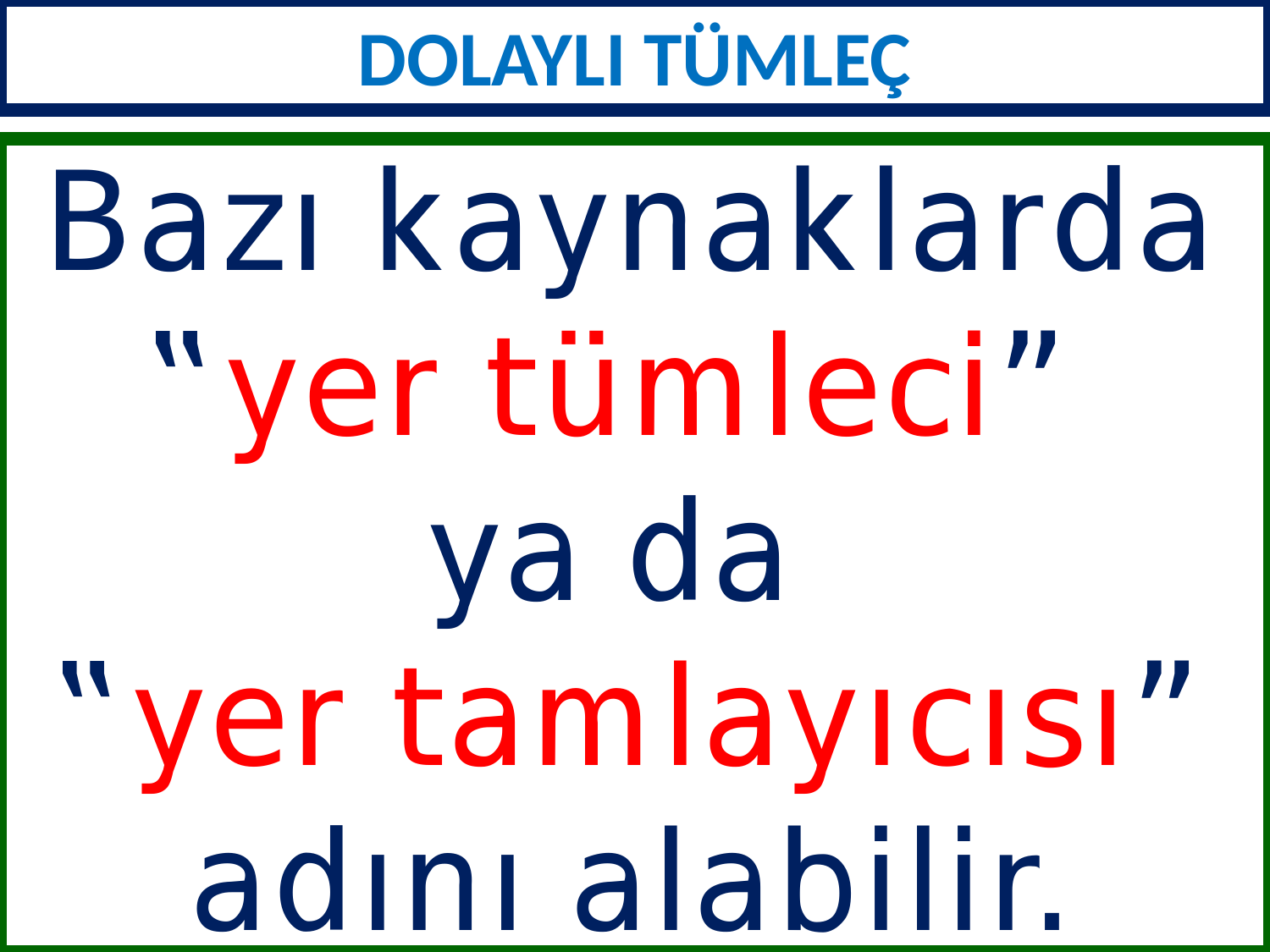

DOLAYLI TÜMLEÇ
Bazı kaynaklarda “yer tümleci”
ya da
“yer tamlayıcısı” adını alabilir.